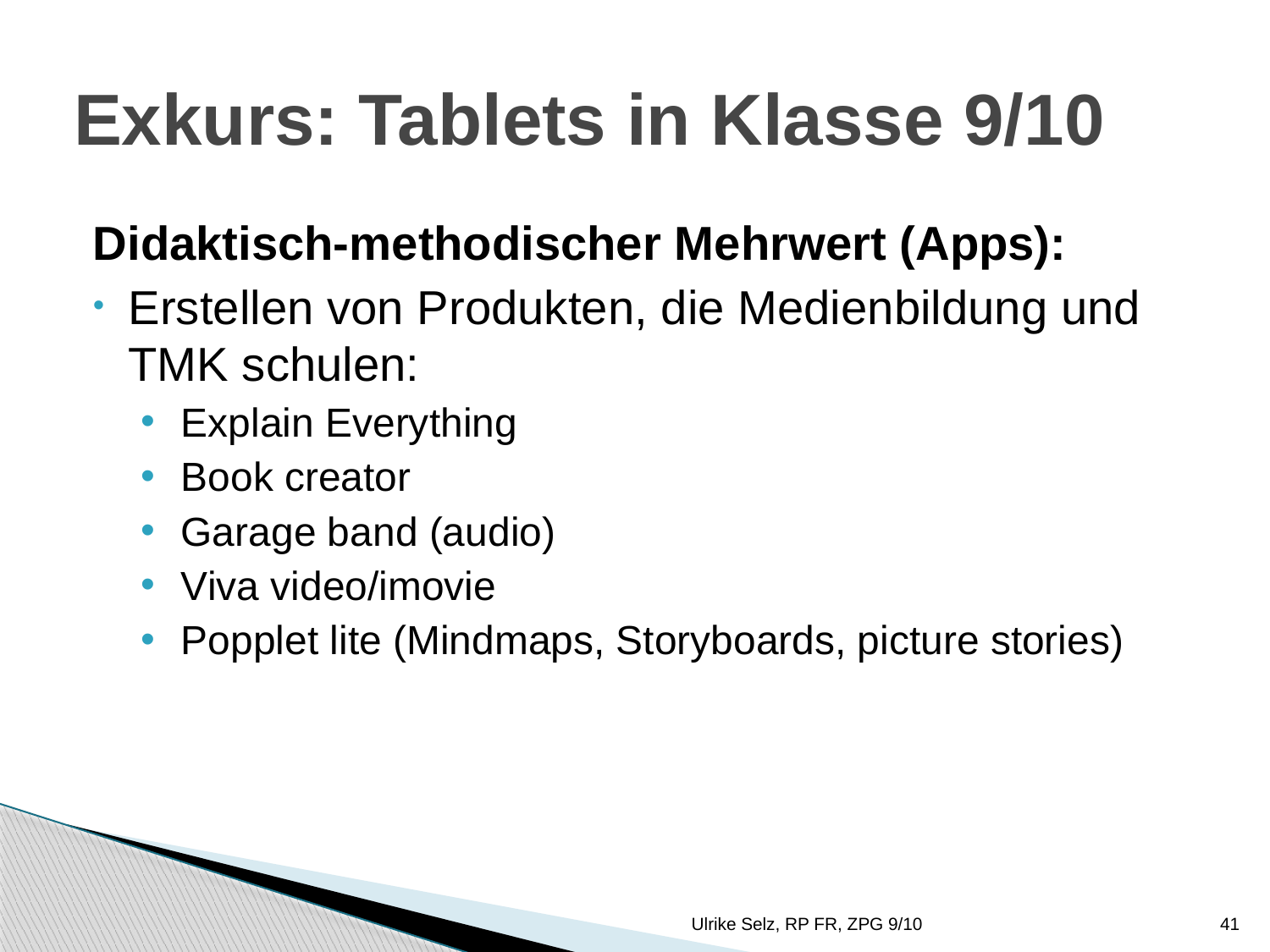

Exkurs: Tablets in Klasse 9/10
Didaktisch-methodischer Mehrwert (Apps):
Erstellen von Produkten, die Medienbildung und TMK schulen:
Explain Everything
Book creator
Garage band (audio)
Viva video/imovie
Popplet lite (Mindmaps, Storyboards, picture stories)

Ulrike Selz, RP FR, ZPG 9/10
41